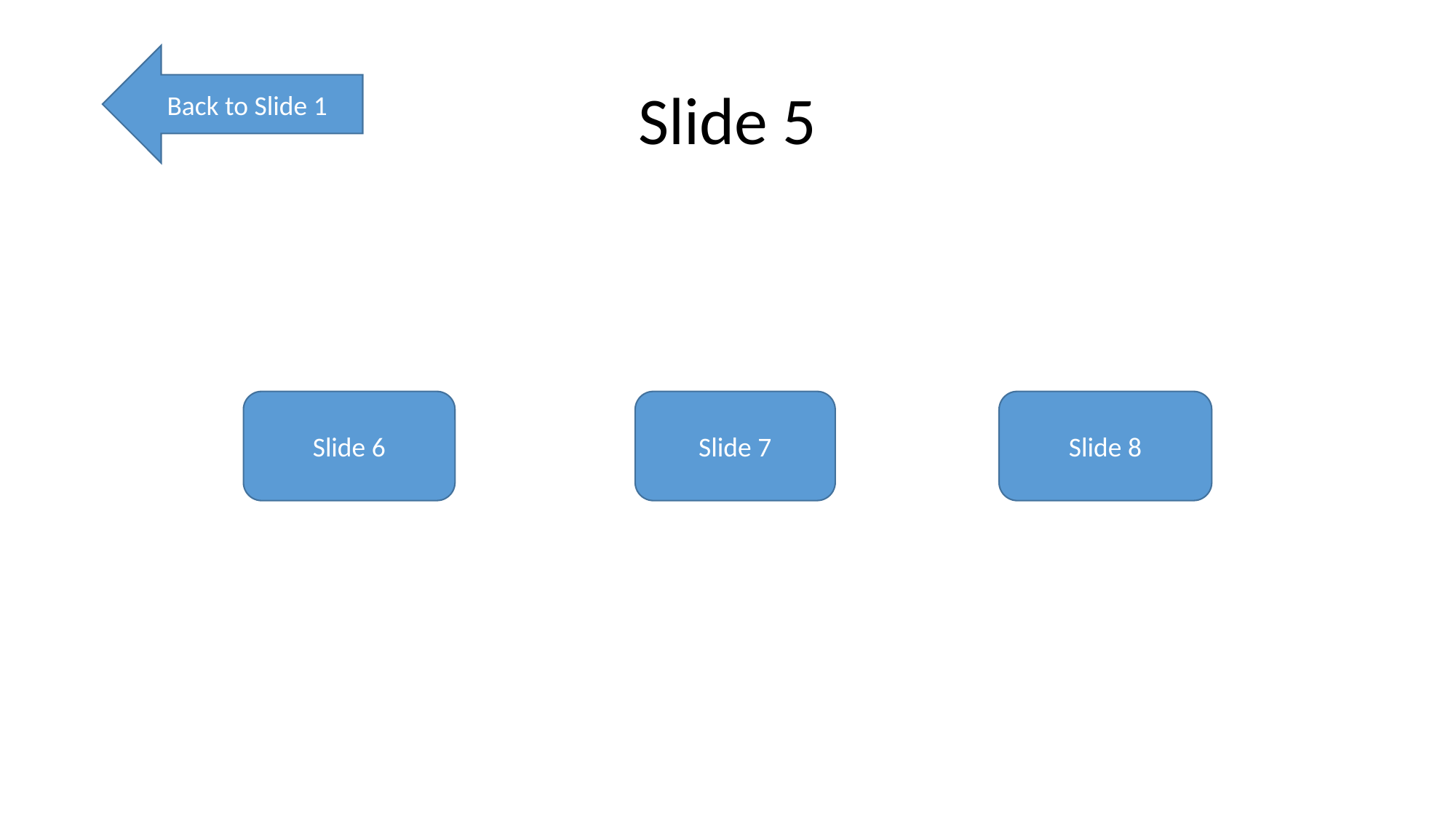

# Slide 5
Back to Slide 1
Slide 6
Slide 7
Slide 8